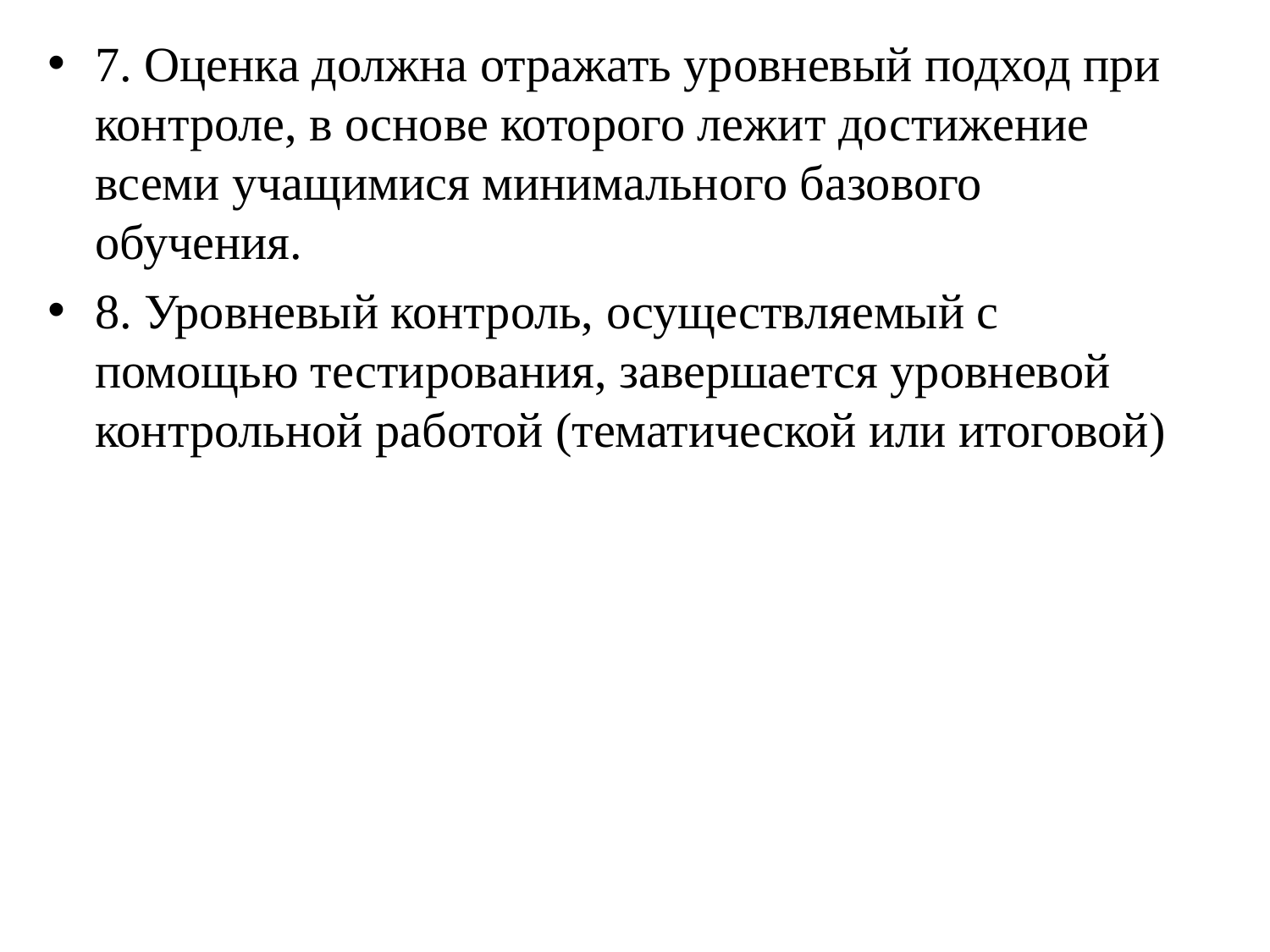

7. Оценка должна отражать уровневый подход при контроле, в основе которого лежит достижение всеми учащимися минимального базового обучения.
8. Уровневый контроль, осуществляемый с помощью тестирования, завершается уровневой контрольной работой (тематической или итоговой)